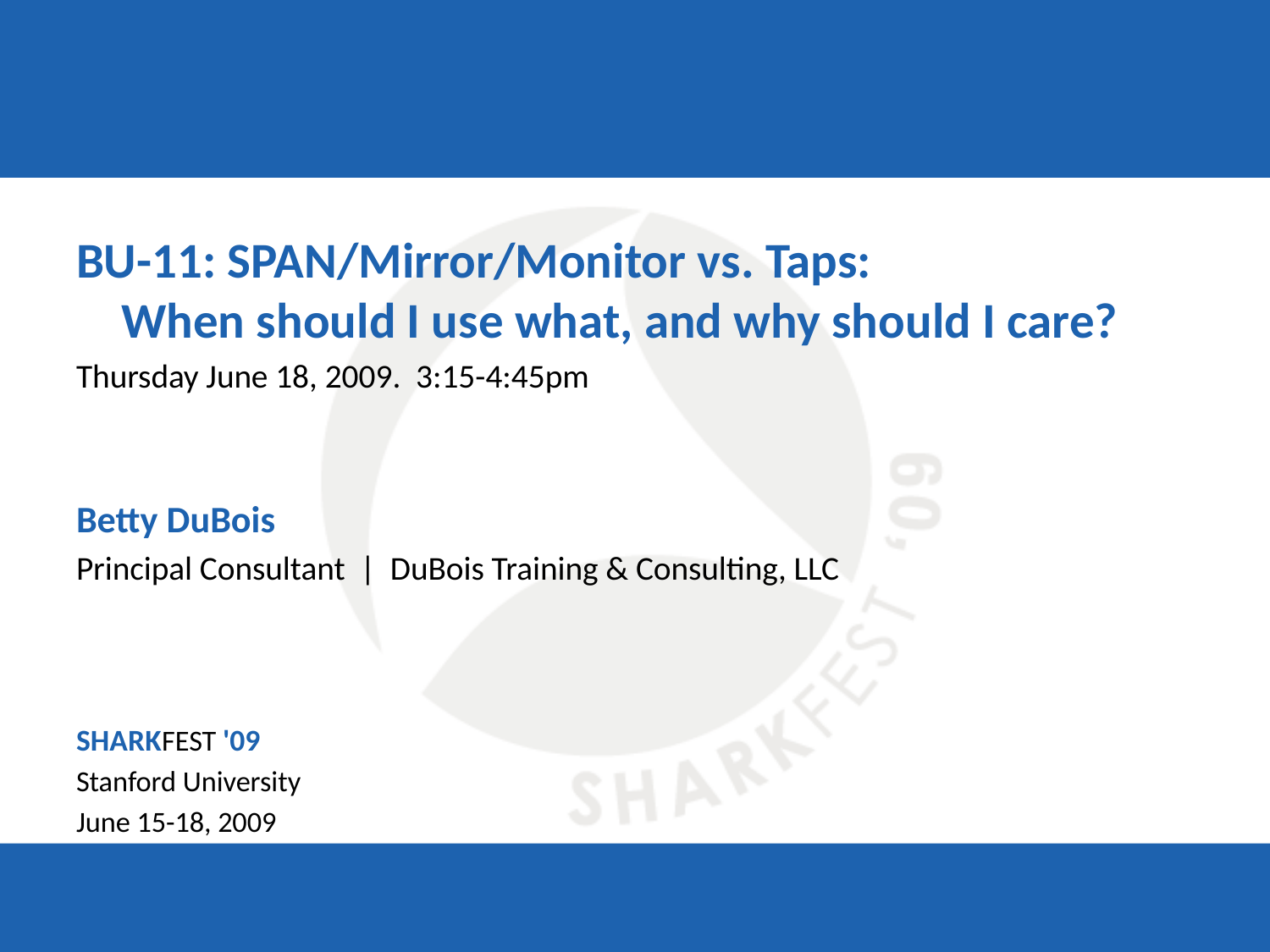

BU-11: SPAN/Mirror/Monitor vs. Taps:
When should I use what, and why should I care?
Thursday June 18, 2009.  3:15-4:45pm

Betty DuBois
Principal Consultant  |  DuBois Training & Consulting, LLC

SHARKFEST '09
Stanford University
June 15-18, 2009